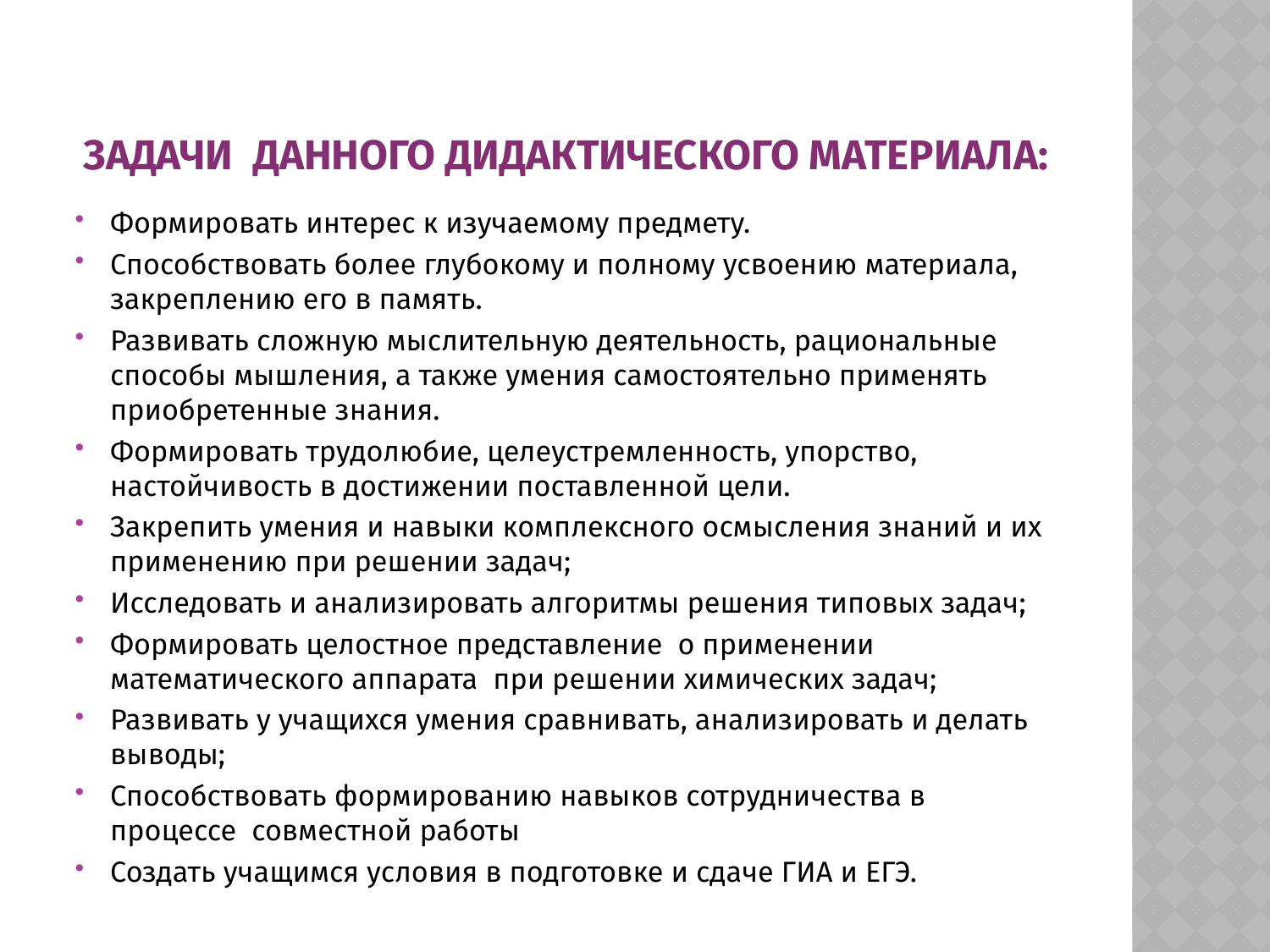

# Задачи  данного дидактического материала:
Формировать интерес к изучаемому предмету.
Способствовать более глубокому и полному усвоению материала, закреплению его в память.
Развивать сложную мыслительную деятельность, рациональные способы мышления, а также умения самостоятельно применять приобретенные знания.
Формировать трудолюбие, целеустремленность, упорство, настойчивость в достижении поставленной цели.
Закрепить умения и навыки комплексного осмысления знаний и их применению при решении задач;
Исследовать и анализировать алгоритмы решения типовых задач;
Формировать целостное представление  о применении математического аппарата  при решении химических задач;
Развивать у учащихся умения сравнивать, анализировать и делать выводы;
Способствовать формированию навыков сотрудничества в процессе  совместной работы
Создать учащимся условия в подготовке и сдаче ГИА и ЕГЭ.